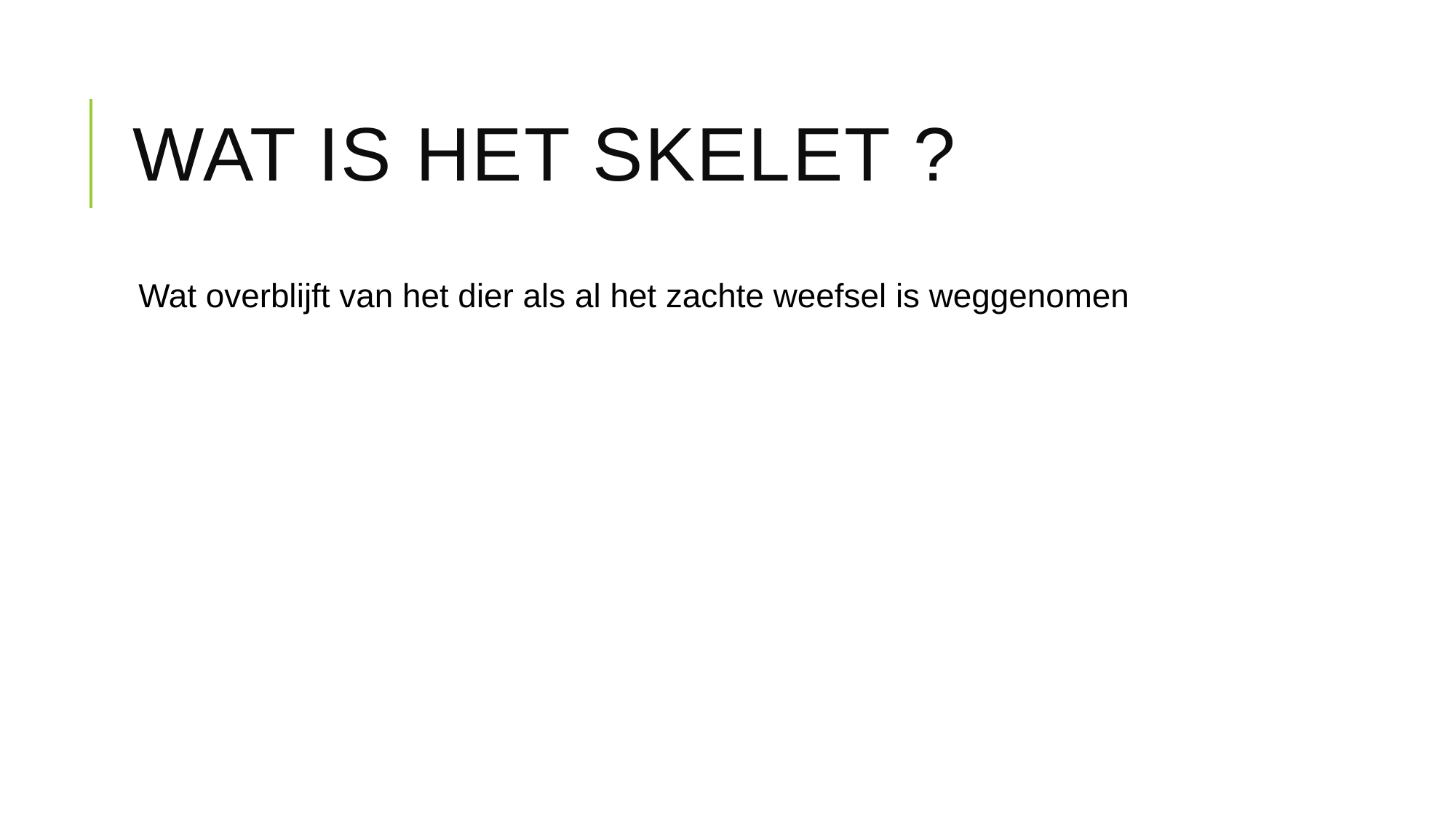

# Wat is het skelet ?
Wat overblijft van het dier als al het zachte weefsel is weggenomen